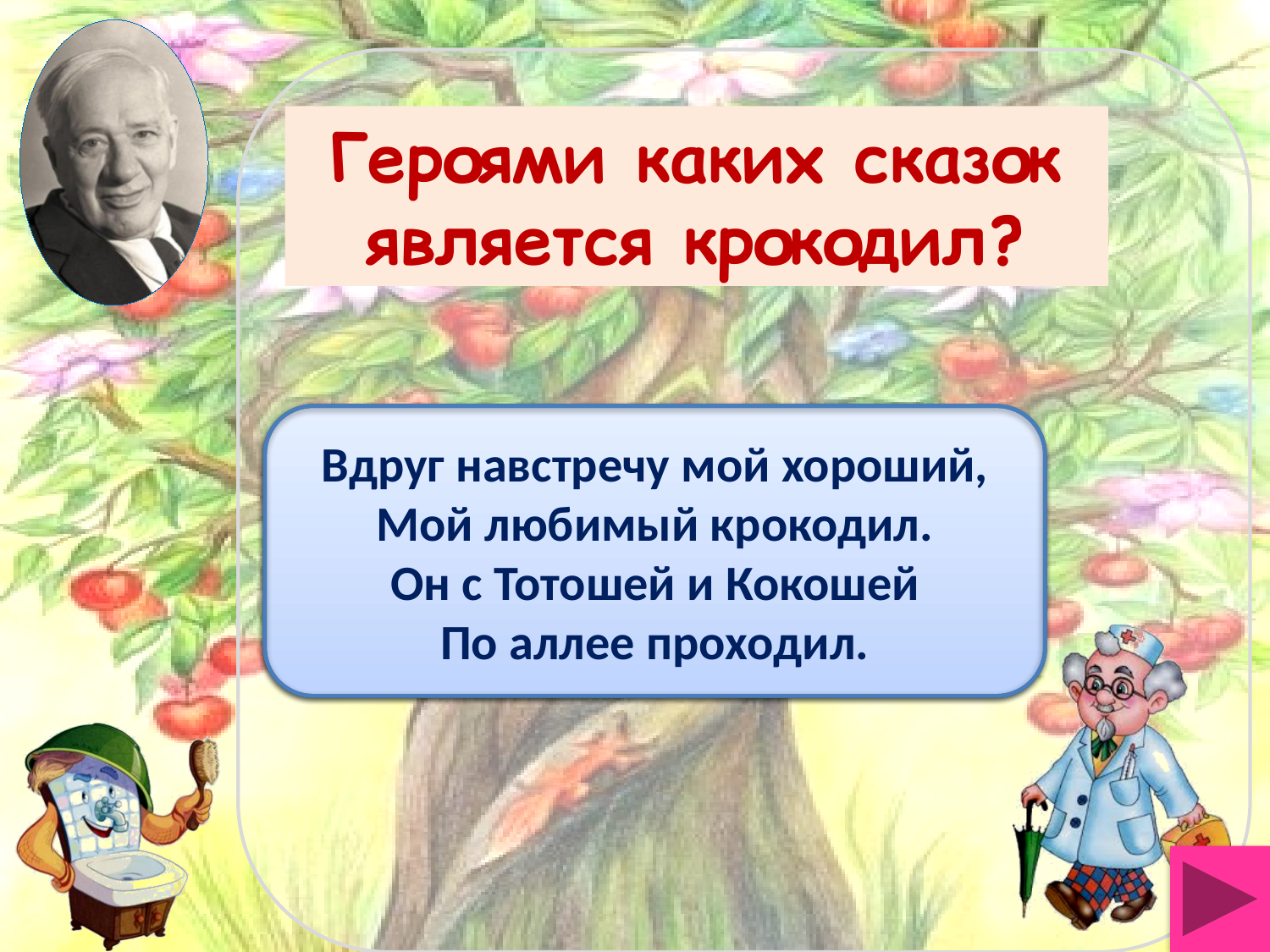

# Героями каких сказок является крокодил?
«Мойдодыр»
Вдруг навстречу мой хороший,
Мой любимый крокодил.
Он с Тотошей и Кокошей
По аллее проходил.